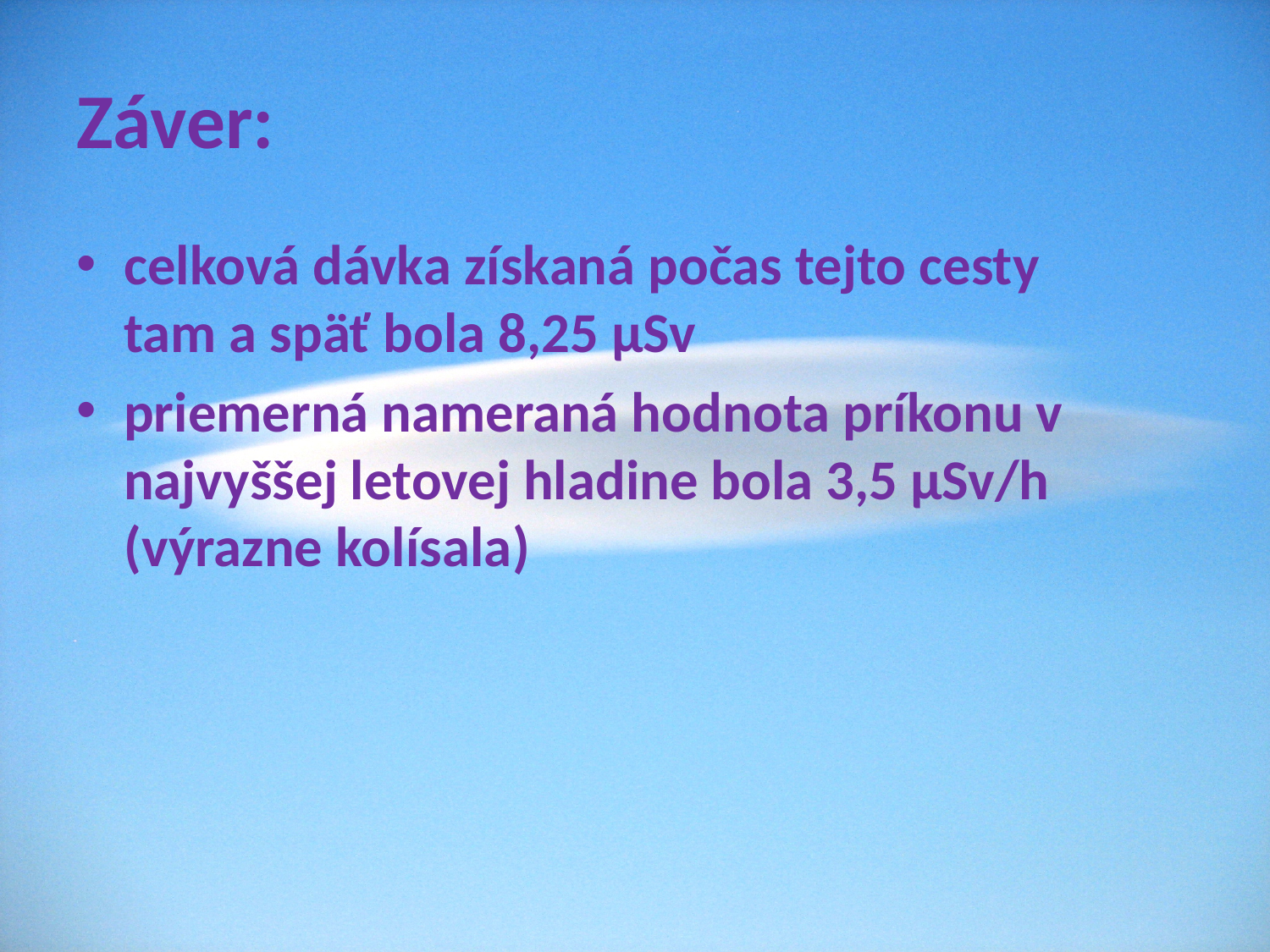

# Záver:
celková dávka získaná počas tejto cesty tam a späť bola 8,25 µSv
priemerná nameraná hodnota príkonu v najvyššej letovej hladine bola 3,5 µSv/h (výrazne kolísala)